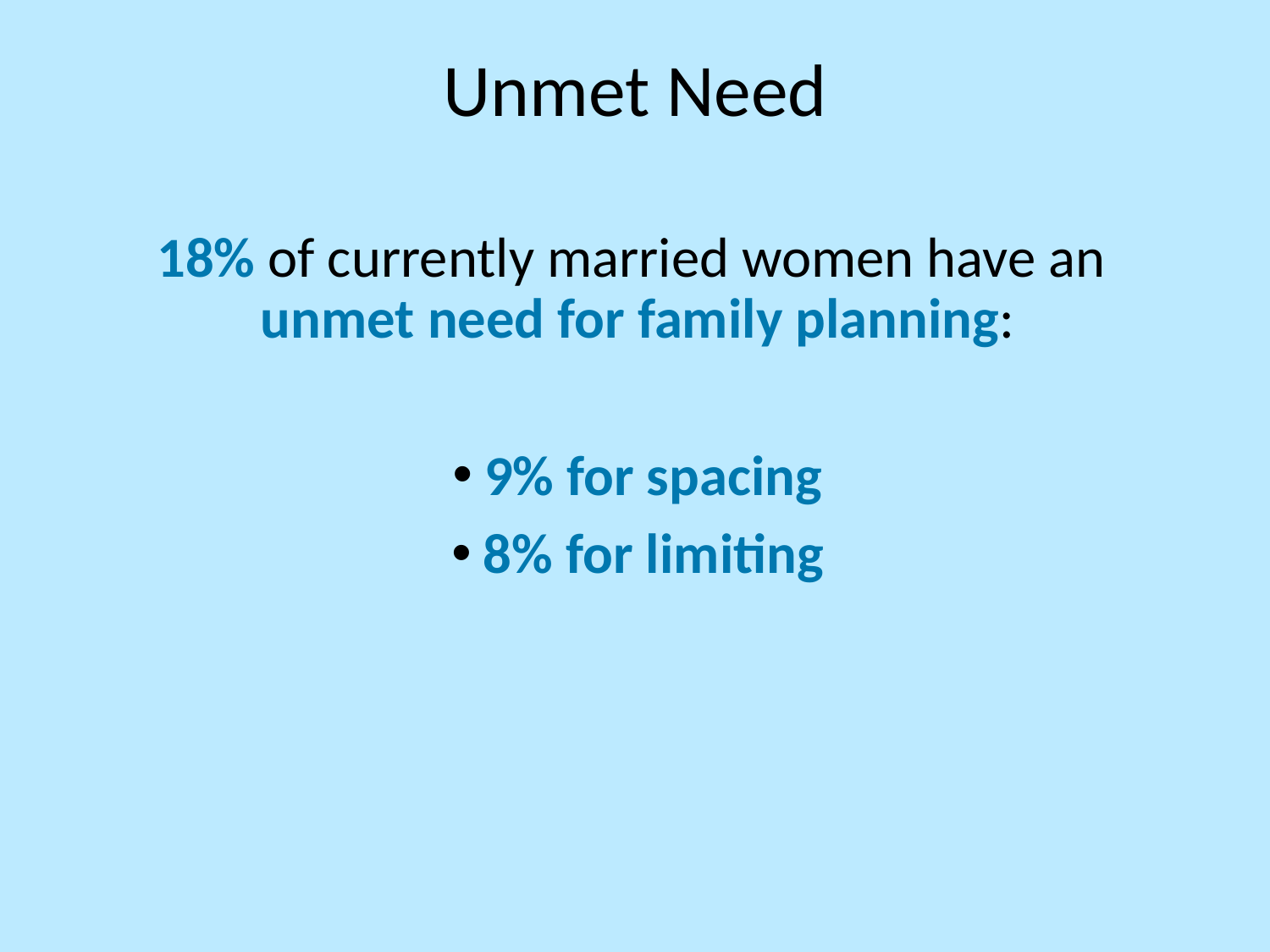

# Unmet Need
18% of currently married women have an
unmet need for family planning:

9% for spacing
8% for limiting